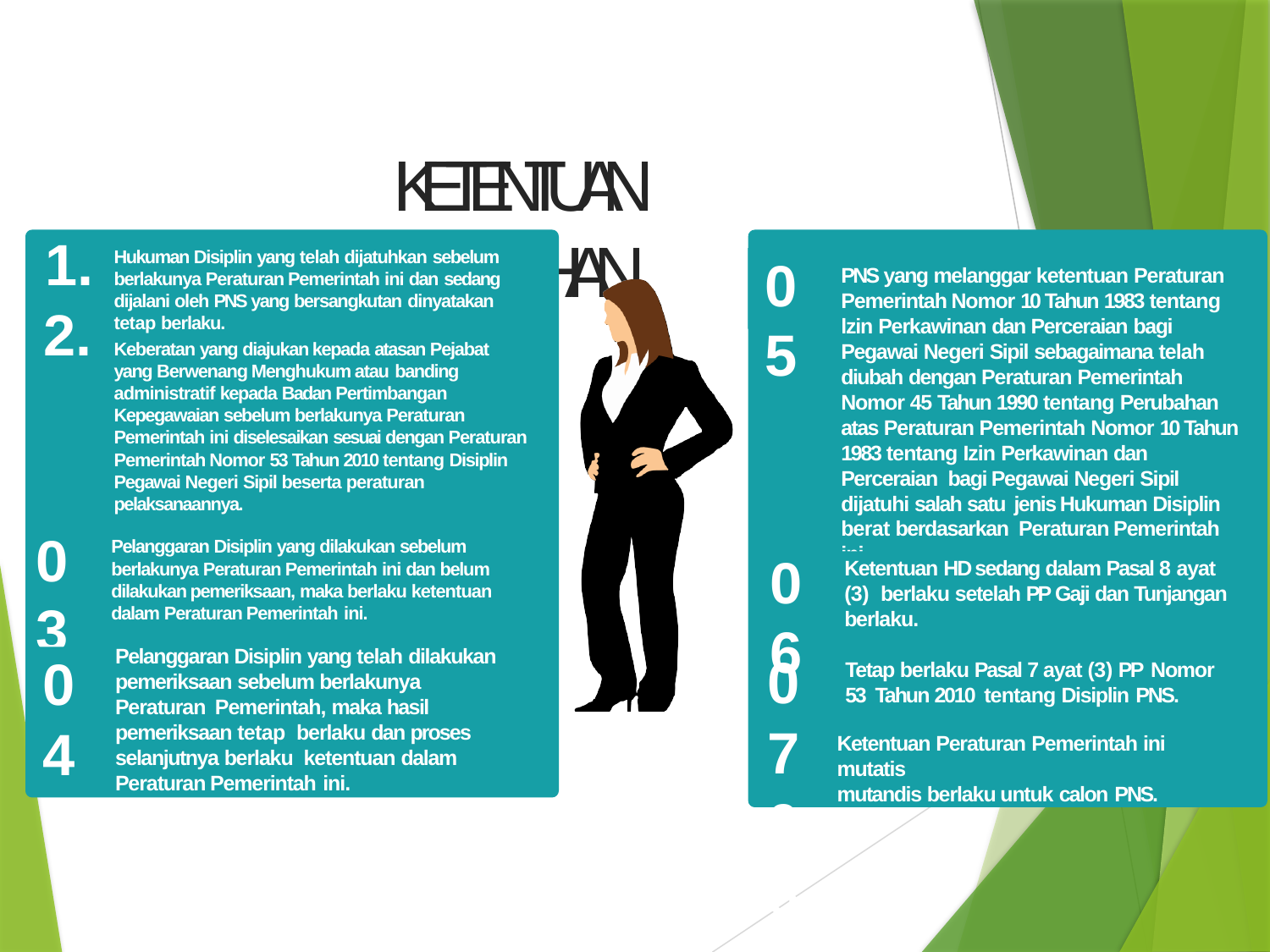

# KETENTUAN PERALIHAN

Hukuman Disiplin yang telah dijatuhkan sebelum
berlakunya Peraturan Pemerintah ini dan sedang
dijalani oleh PNS yang bersangkutan dinyatakan
tetap berlaku.
Keberatan yang diajukan kepada atasan Pejabat  yang Berwenang Menghukum atau banding
administratif kepada Badan Pertimbangan  Kepegawaian sebelum berlakunya Peraturan  Pemerintah ini diselesaikan sesuai dengan Peraturan  Pemerintah Nomor 53 Tahun 2010 tentang Disiplin  Pegawai Negeri Sipil beserta peraturan  pelaksanaannya.

05

PNS yang melanggar ketentuan Peraturan  Pemerintah Nomor 10 Tahun 1983 tentang  lzin Perkawinan dan Perceraian bagi  Pegawai Negeri Sipil sebagaimana telah  diubah dengan Peraturan Pemerintah  Nomor 45 Tahun 1990 tentang Perubahan  atas Peraturan Pemerintah Nomor 10 Tahun  1983 tentang Izin Perkawinan dan Perceraian  bagi Pegawai Negeri Sipil dijatuhi salah satu  jenis Hukuman Disiplin berat berdasarkan  Peraturan Pemerintah ini.

03
Pelanggaran Disiplin yang dilakukan sebelum  berlakunya Peraturan Pemerintah ini dan belum  dilakukan pemeriksaan, maka berlaku ketentuan  dalam Peraturan Pemerintah ini.
06

Ketentuan HD sedang dalam Pasal 8 ayat (3)  berlaku setelah PP Gaji dan Tunjangan  berlaku.

Pelanggaran Disiplin yang telah dilakukan  pemeriksaan sebelum berlakunya Peraturan  Pemerintah, maka hasil pemeriksaan tetap  berlaku dan proses selanjutnya berlaku  ketentuan dalam Peraturan Pemerintah ini.
07
08
04

Tetap berlaku Pasal 7 ayat (3) PP  Nomor 53  Tahun 2010  tentang Disiplin PNS.
Ketentuan Peraturan Pemerintah ini mutatis
mutandis berlaku untuk calon PNS.